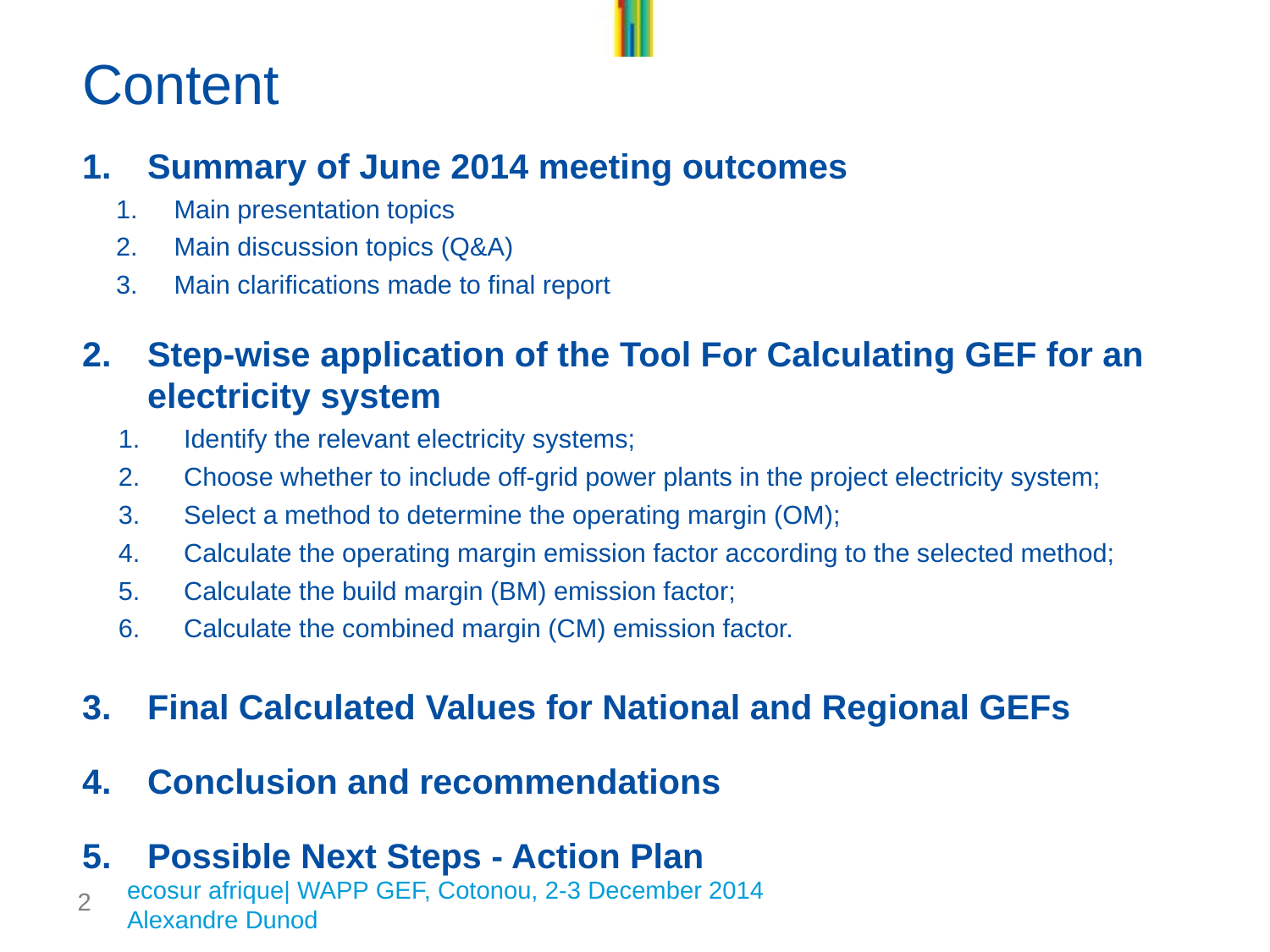

# Content
Summary of June 2014 meeting outcomes
Main presentation topics
Main discussion topics (Q&A)
Main clarifications made to final report

Step-wise application of the Tool For Calculating GEF for an electricity system
Identify the relevant electricity systems;
Choose whether to include off-grid power plants in the project electricity system;
Select a method to determine the operating margin (OM);
Calculate the operating margin emission factor according to the selected method;
Calculate the build margin (BM) emission factor;
Calculate the combined margin (CM) emission factor.

Final Calculated Values for National and Regional GEFs

Conclusion and recommendations

Possible Next Steps - Action Plan
ecosur afrique| WAPP GEF, Cotonou, 2-3 December 2014			Alexandre Dunod